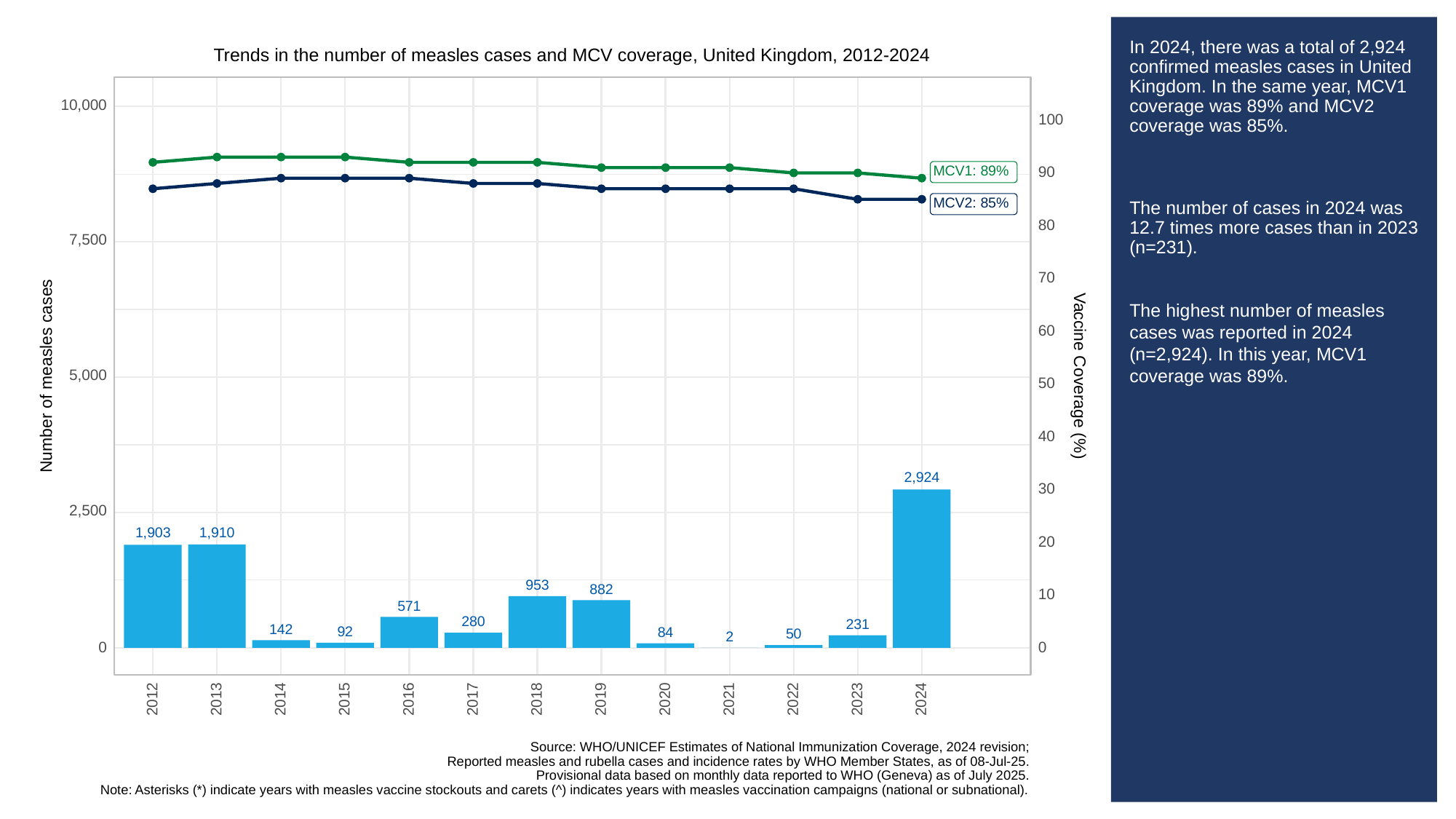

# In 2024, there was a total of 2,924 confirmed measles cases in United Kingdom. In the same year, MCV1 coverage was 89% and MCV2 coverage was 85%.

The number of cases in 2024 was 12.7 times more cases than in 2023 (n=231).

The highest number of measles cases was reported in 2024 (n=2,924). In this year, MCV1 coverage was 89%.

Trends in the number of measles cases and MCV coverage, United Kingdom, 2012-2024

10,000

100

MCV1: 89%
90

MCV2: 85%

80
7,500

70

60
Vaccine Coverage (%)
5,000
Number of measles cases

50
40

2,924
30

2,500

1,910
1,903
20

953
882
10

571

280
231
142
92
84
50
2

0
0

2013
2023
2012
2014
2015
2016
2017
2018
2019
2020
2021
2022
2024
Source: WHO/UNICEF Estimates of National Immunization Coverage, 2024 revision;
Reported measles and rubella cases and incidence rates by WHO Member States, as of 08-Jul-25.
Provisional data based on monthly data reported to WHO (Geneva) as of July 2025.
Note: Asterisks (*) indicate years with measles vaccine stockouts and carets (^) indicates years with measles vaccination campaigns (national or subnational).